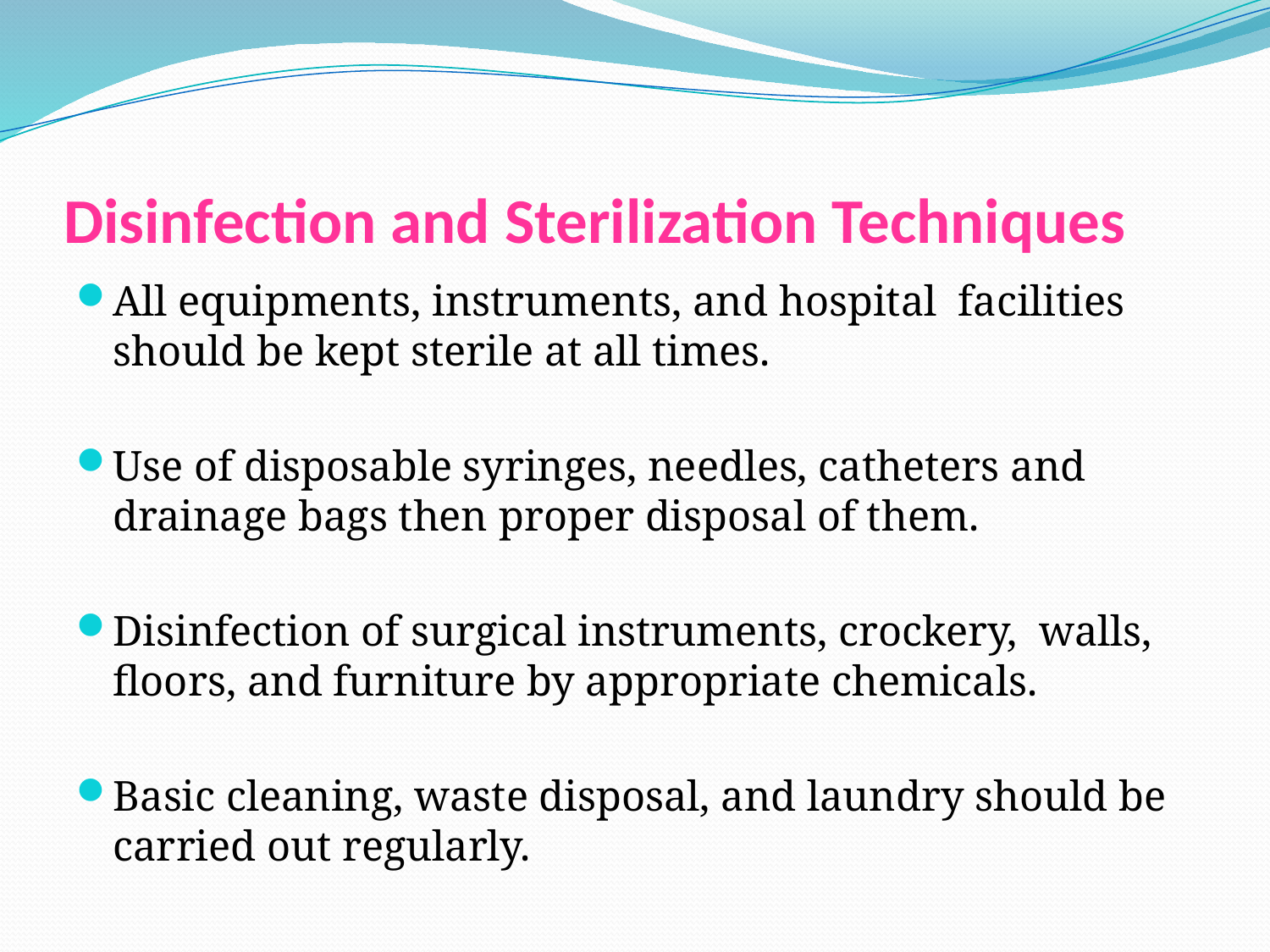

# Disinfection and Sterilization Techniques
All equipments, instruments, and hospital  facilities should be kept sterile at all times.

Use of disposable syringes, needles, catheters and drainage bags then proper disposal of them.

Disinfection of surgical instruments, crockery,  walls, floors, and furniture by appropriate chemicals.

Basic cleaning, waste disposal, and laundry should be carried out regularly.